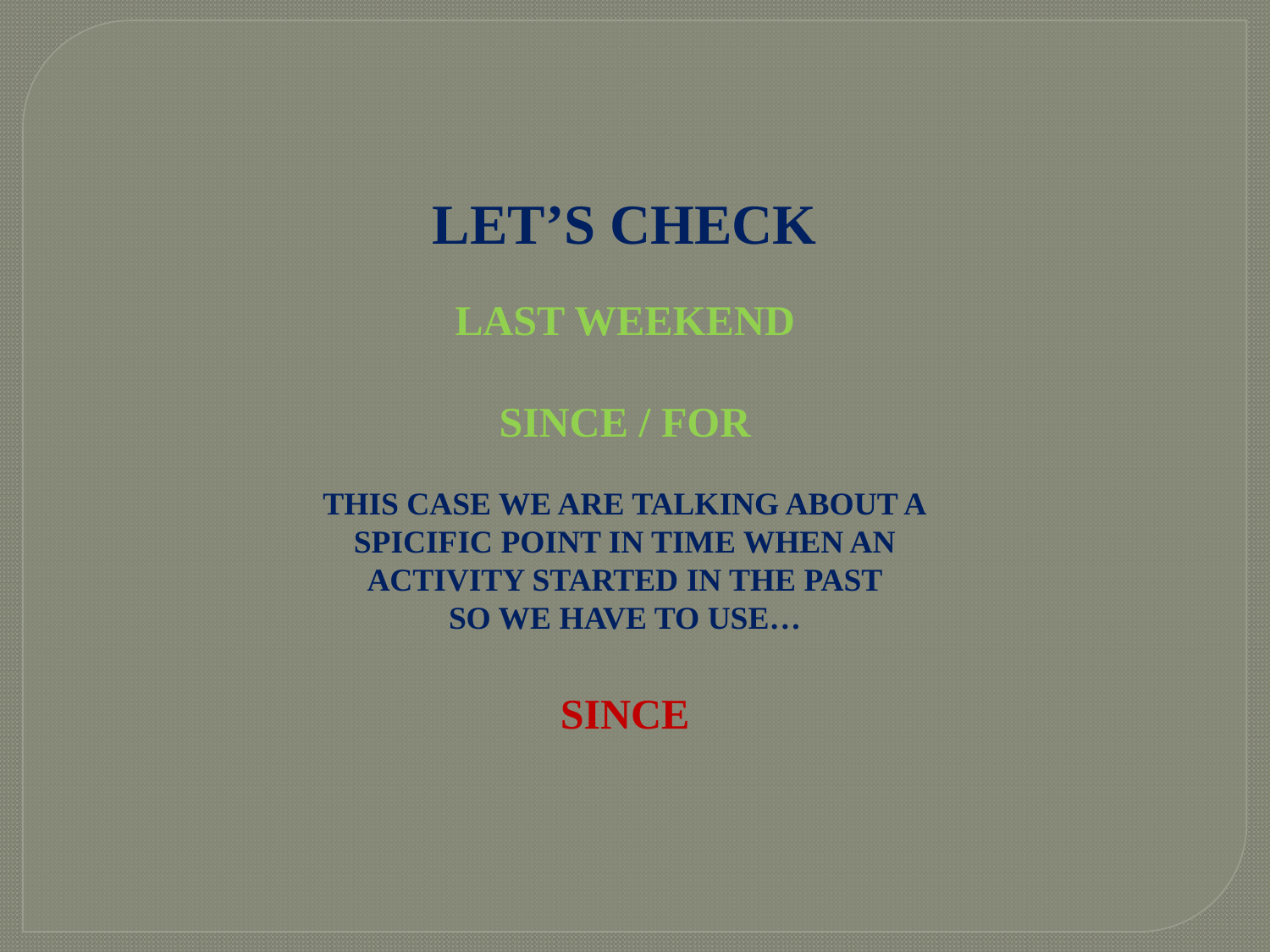

LET’S CHECK

LAST WEEKEND

SINCE / FOR

THIS CASE WE ARE TALKING ABOUT A
SPICIFIC POINT IN TIME WHEN AN
ACTIVITY STARTED IN THE PAST
SO WE HAVE TO USE…

SINCE